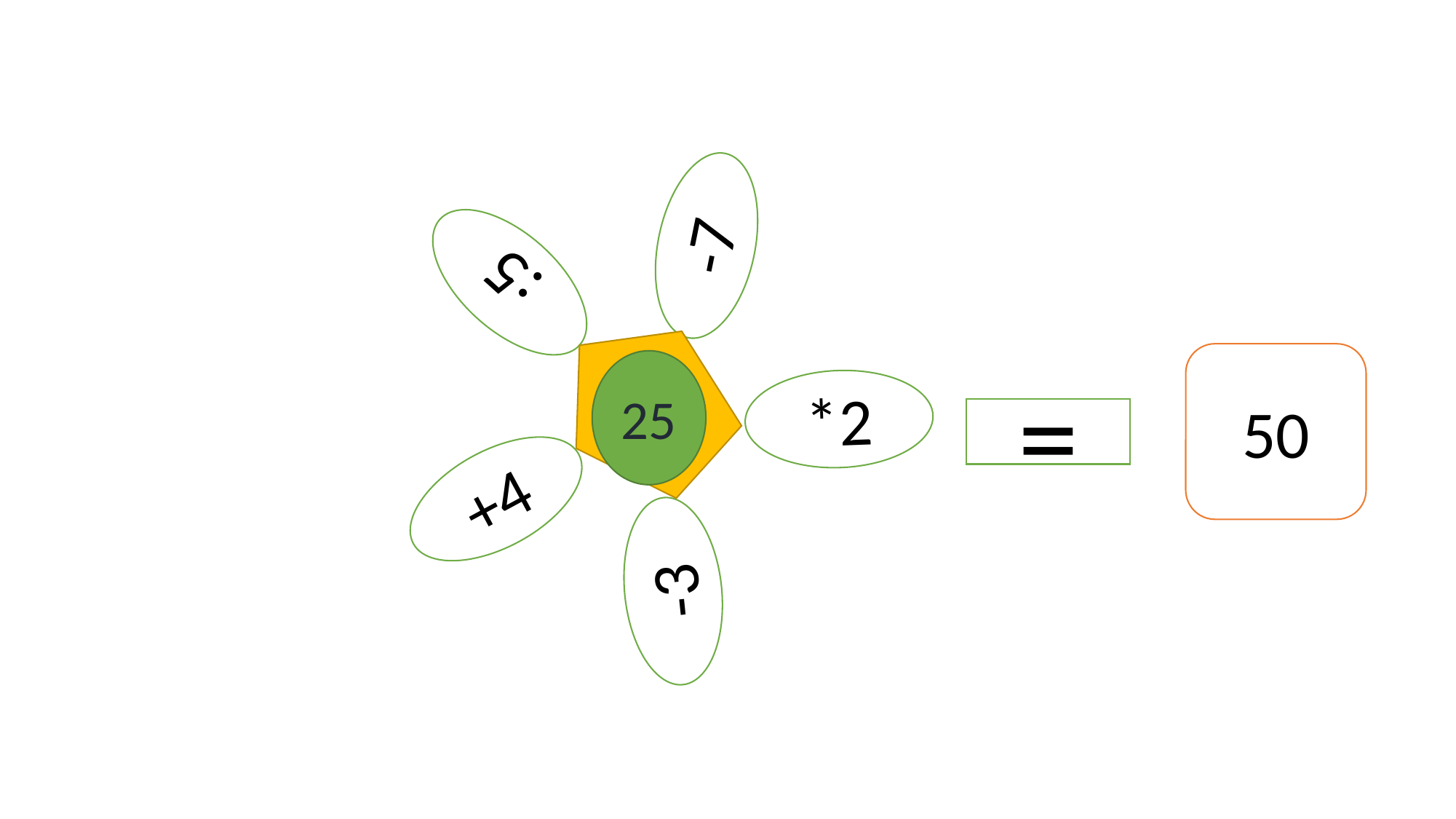

:5
-7
+4

-3
*2
50
25
=